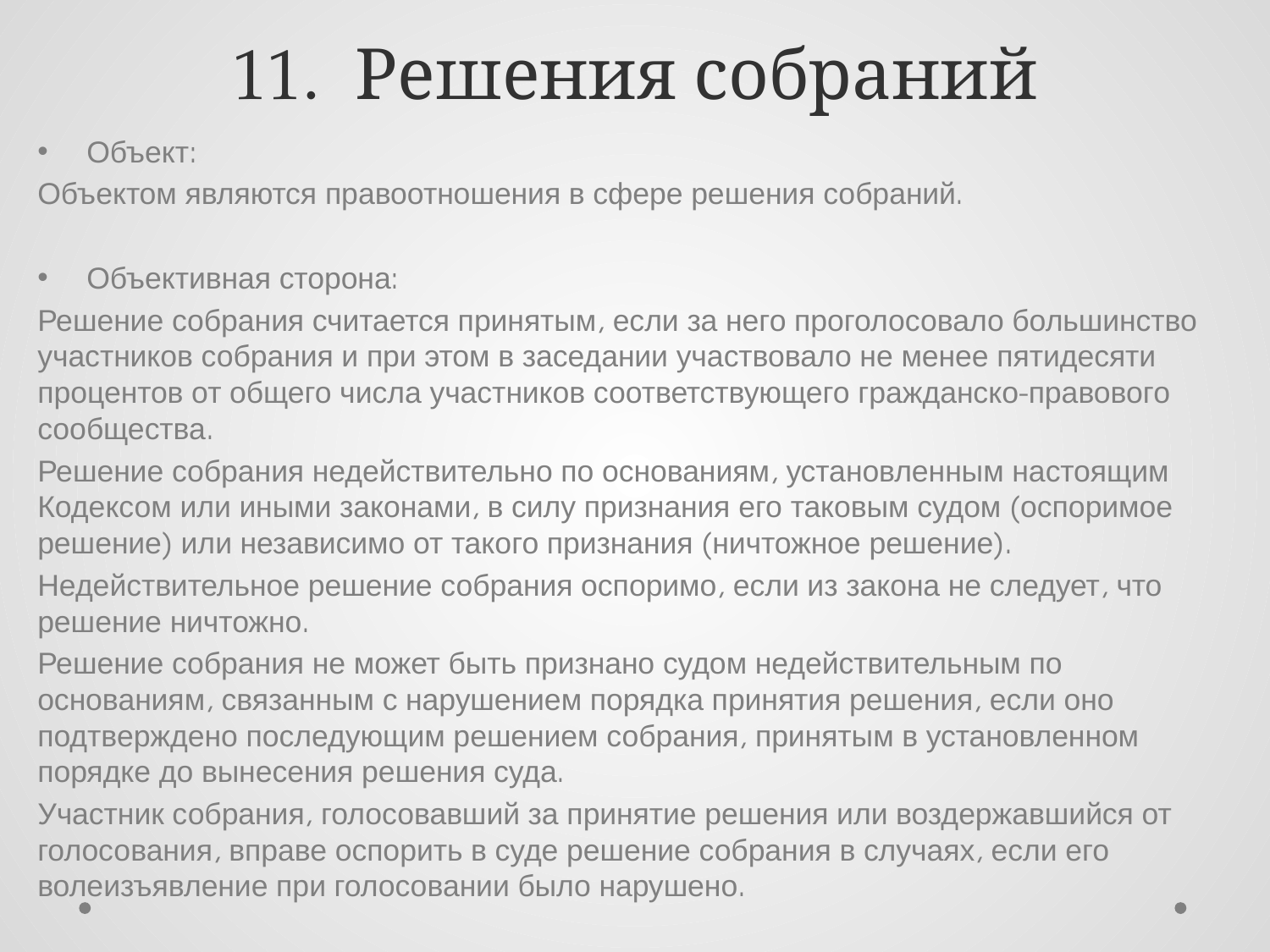

# 11.  Решения собраний
Объект:
Объектом являются правоотношения в сфере решения собраний.

Объективная сторона:
Решение собрания считается принятым, если за него проголосовало большинство участников собрания и при этом в заседании участвовало не менее пятидесяти процентов от общего числа участников соответствующего гражданско-правового сообщества.
Решение собрания недействительно по основаниям, установленным настоящим Кодексом или иными законами, в силу признания его таковым судом (оспоримое решение) или независимо от такого признания (ничтожное решение).
Недействительное решение собрания оспоримо, если из закона не следует, что решение ничтожно.
Решение собрания не может быть признано судом недействительным по основаниям, связанным с нарушением порядка принятия решения, если оно подтверждено последующим решением собрания, принятым в установленном порядке до вынесения решения суда.
Участник собрания, голосовавший за принятие решения или воздержавшийся от голосования, вправе оспорить в суде решение собрания в случаях, если его волеизъявление при голосовании было нарушено.